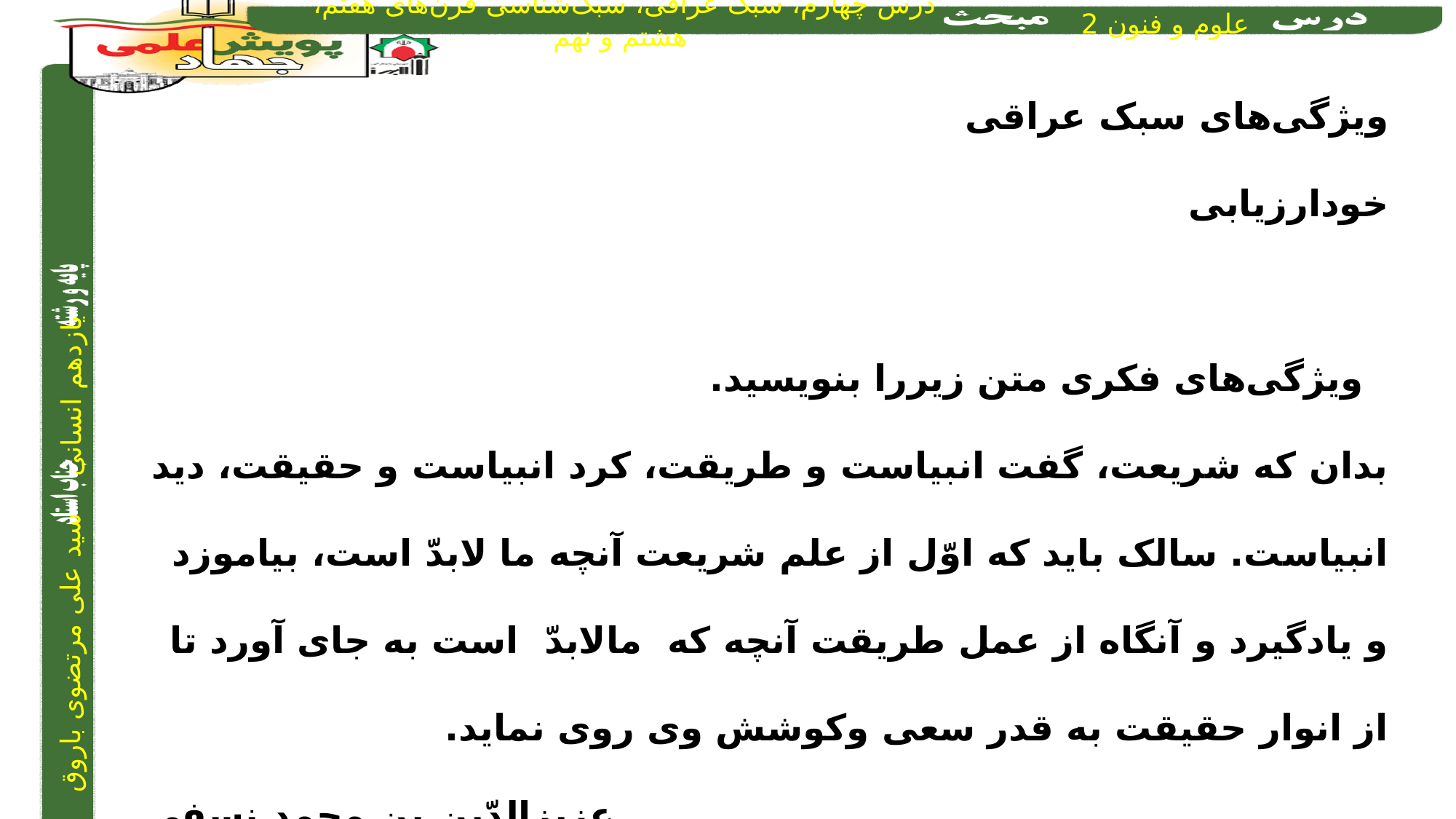

ویژگی‌های سبک عراقی
خودارزیابی

  ویژگی‌های فکری متن زیررا بنویسید.
بدان که شریعت، گفت انبیاست و طریقت، کرد انبیاست و حقیقت، دید انبیاست. سالک باید که اوّل از علم شریعت آنچه ما لابدّ است، بیاموزد و یادگیرد و آنگاه از عمل طریقت آنچه که  مالابدّ  است به جای آورد تا از انوار حقیقت به قدر سعی وکوشش وی روی نماید.
عزیزالدّین بن محمد نسفی